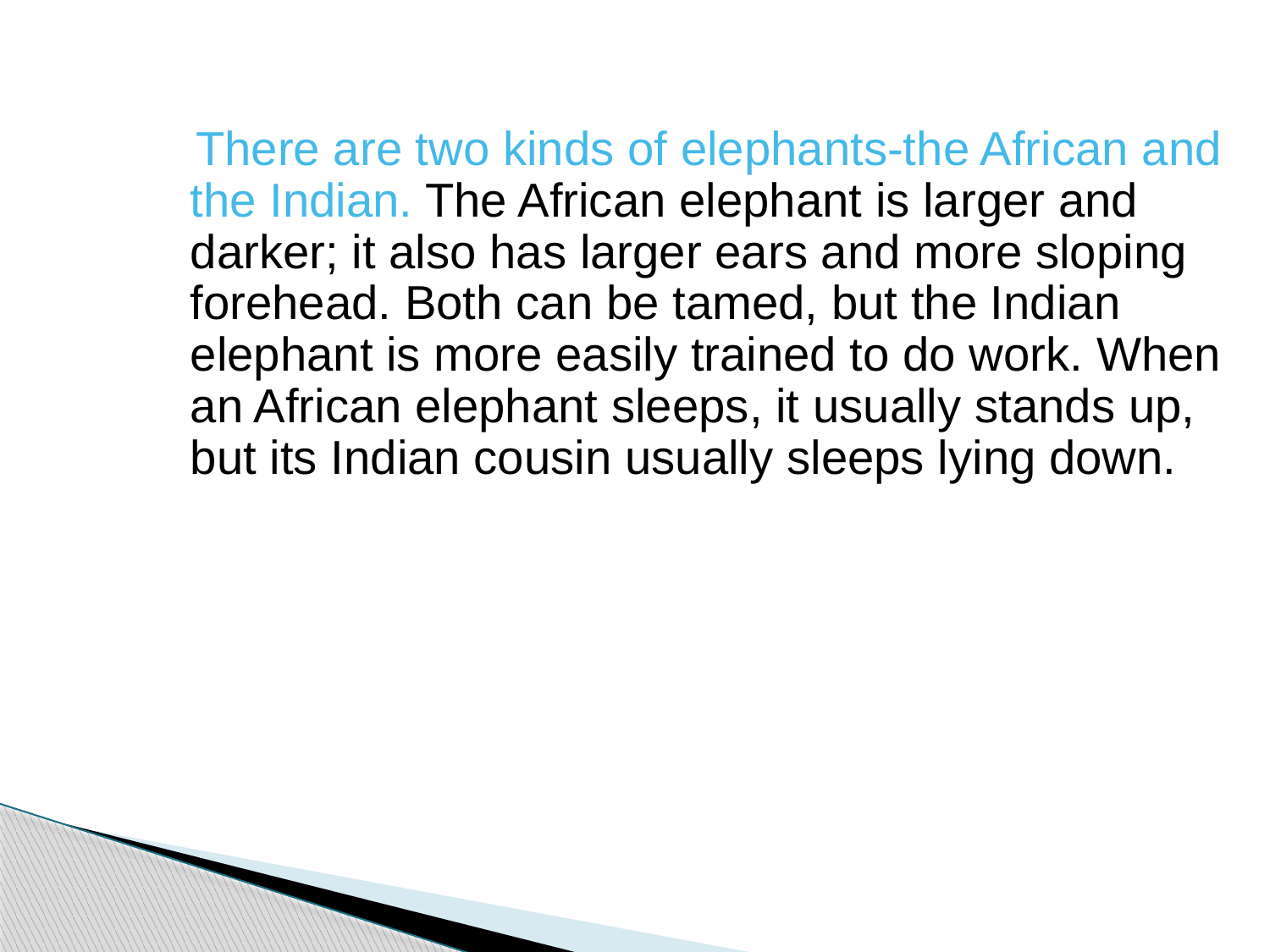

There are two kinds of elephants-the African and the Indian. The African elephant is larger and darker; it also has larger ears and more sloping forehead. Both can be tamed, but the Indian elephant is more easily trained to do work. When an African elephant sleeps, it usually stands up, but its Indian cousin usually sleeps lying down.